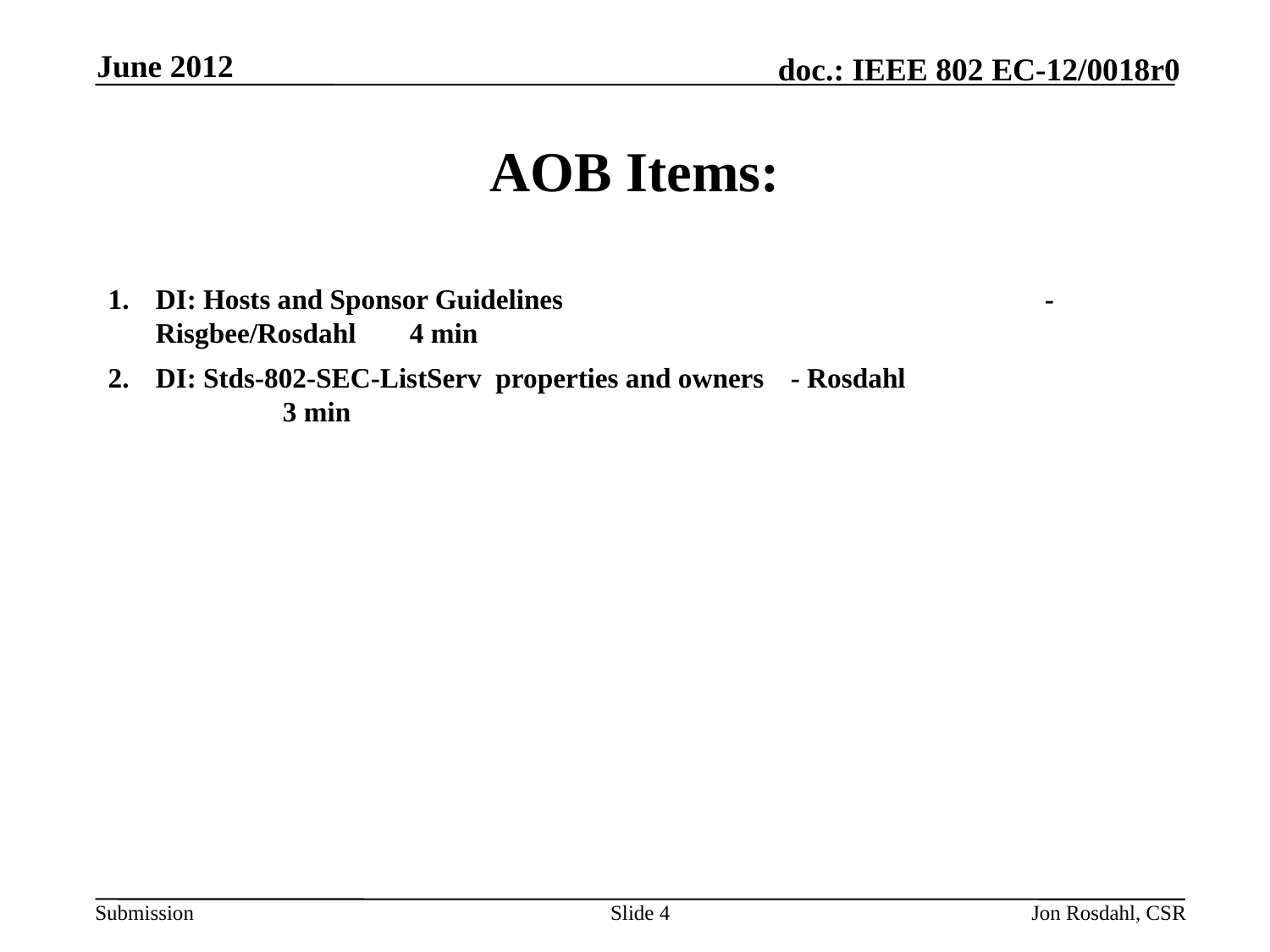

June 2012
# AOB Items:
DI: Hosts and Sponsor Guidelines				- Risgbee/Rosdahl	4 min
DI: Stds-802-SEC-ListServ  properties and owners	- Rosdahl			3 min

Slide 4
Jon Rosdahl, CSR